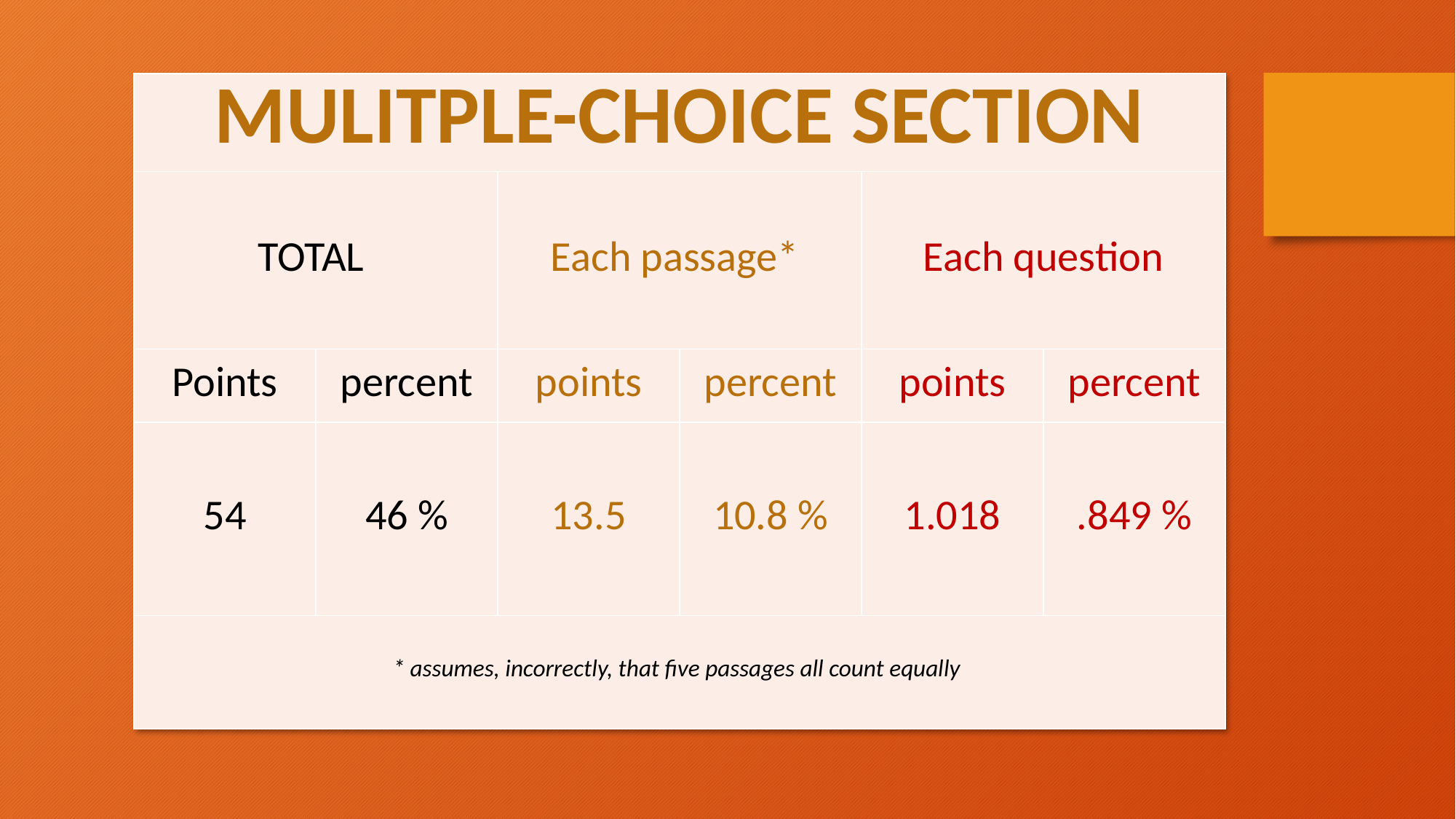

| Mulitple-Choice section |  |  |  |  |  |
| --- | --- | --- | --- | --- | --- |
| TOTAL |  | Each passage\* |  | Each question |  |
| Points | percent | points | percent | points | percent |
| 54 | 46 % | 13.5 | 10.8 % | 1.018 | .849 % |
| \* assumes, incorrectly, that five passages all count equally |  |  |  |  |  |